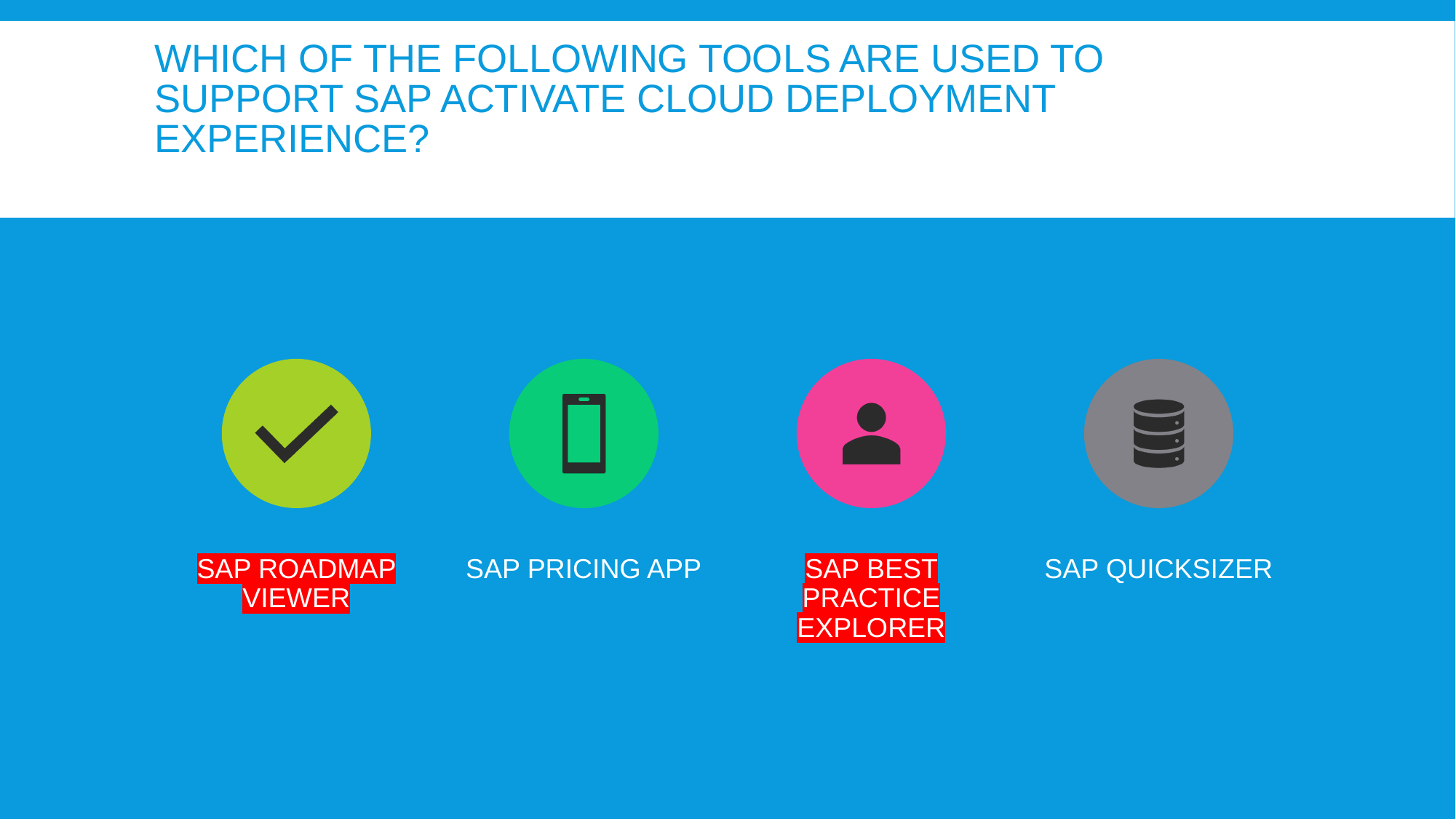

# Which of the following tools are used to support SAP Activate Cloud Deployment Experience?
SAP Roadmap Viewer
SAP Pricing App
SAP Best Practice Explorer
SAP Quicksizer